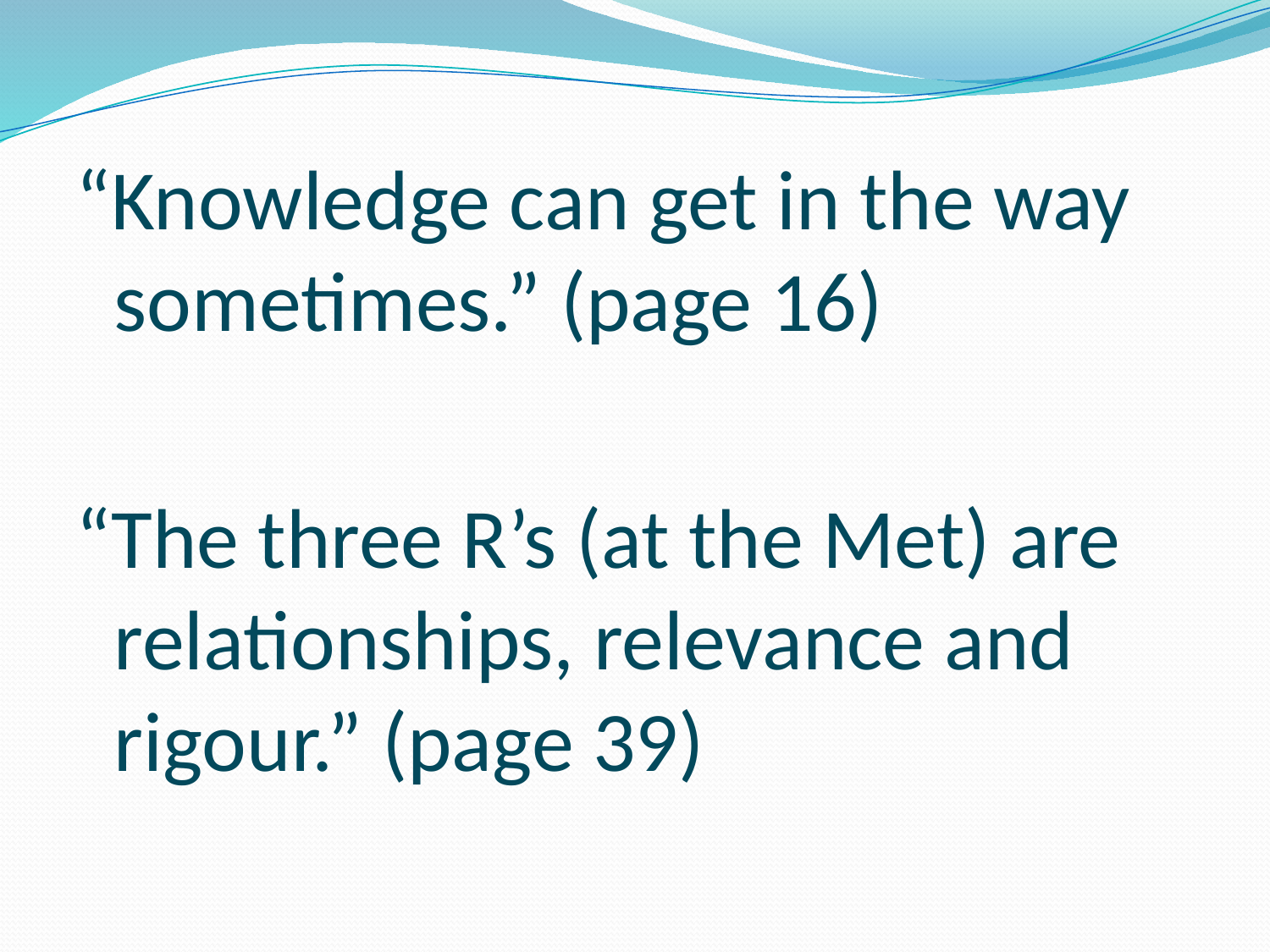

“Knowledge can get in the way sometimes.” (page 16)

“The three R’s (at the Met) are relationships, relevance and rigour.” (page 39)